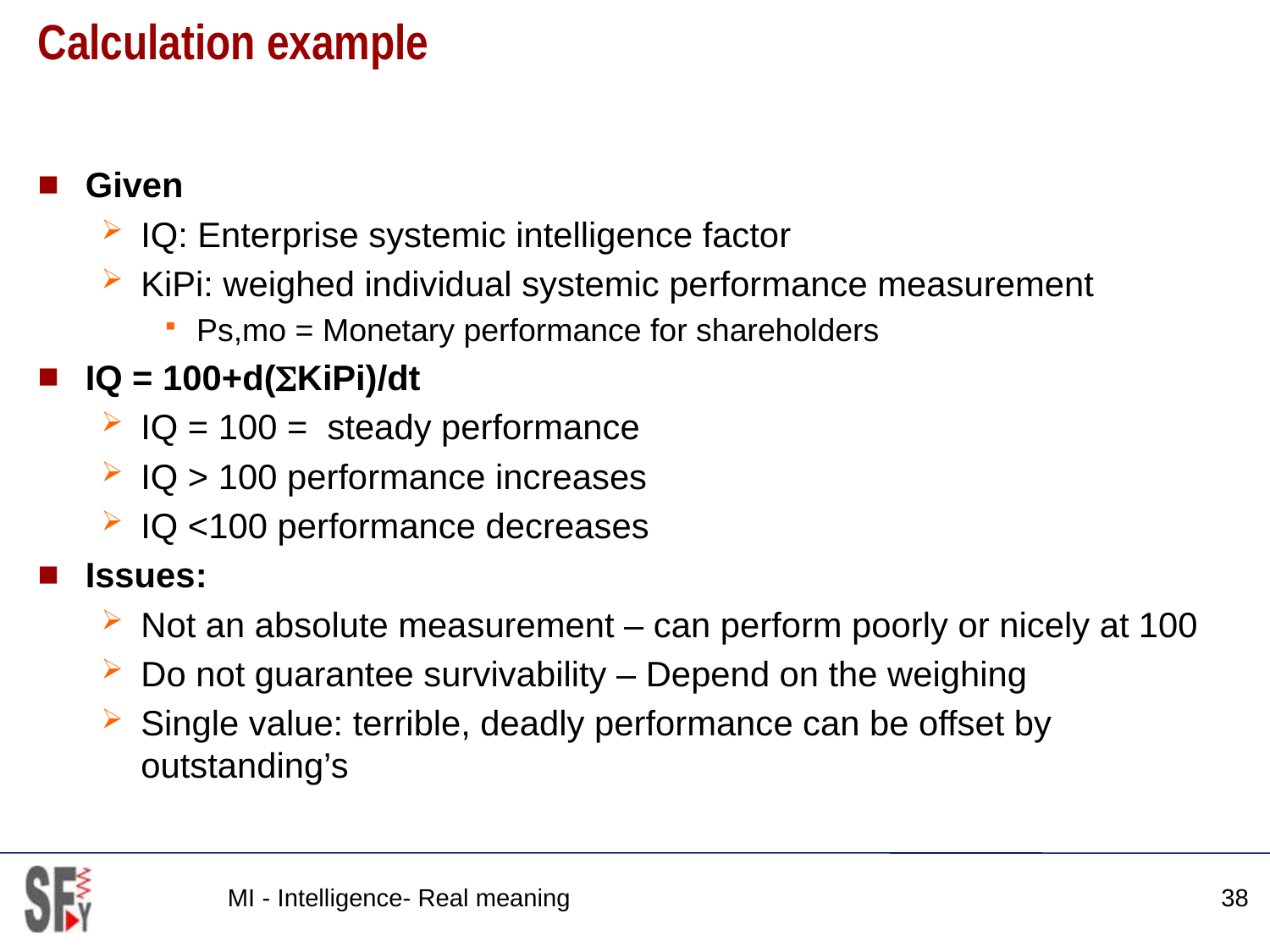

# Calculation example
Given
IQ: Enterprise systemic intelligence factor
KiPi: weighed individual systemic performance measurement
Ps,mo = Monetary performance for shareholders
IQ = 100+d(ΣKiPi)/dt
IQ = 100 =  steady performance
IQ > 100 performance increases
IQ <100 performance decreases
Issues:
Not an absolute measurement – can perform poorly or nicely at 100
Do not guarantee survivability – Depend on the weighing
Single value: terrible, deadly performance can be offset by outstanding’s

MI - Intelligence- Real meaning
38